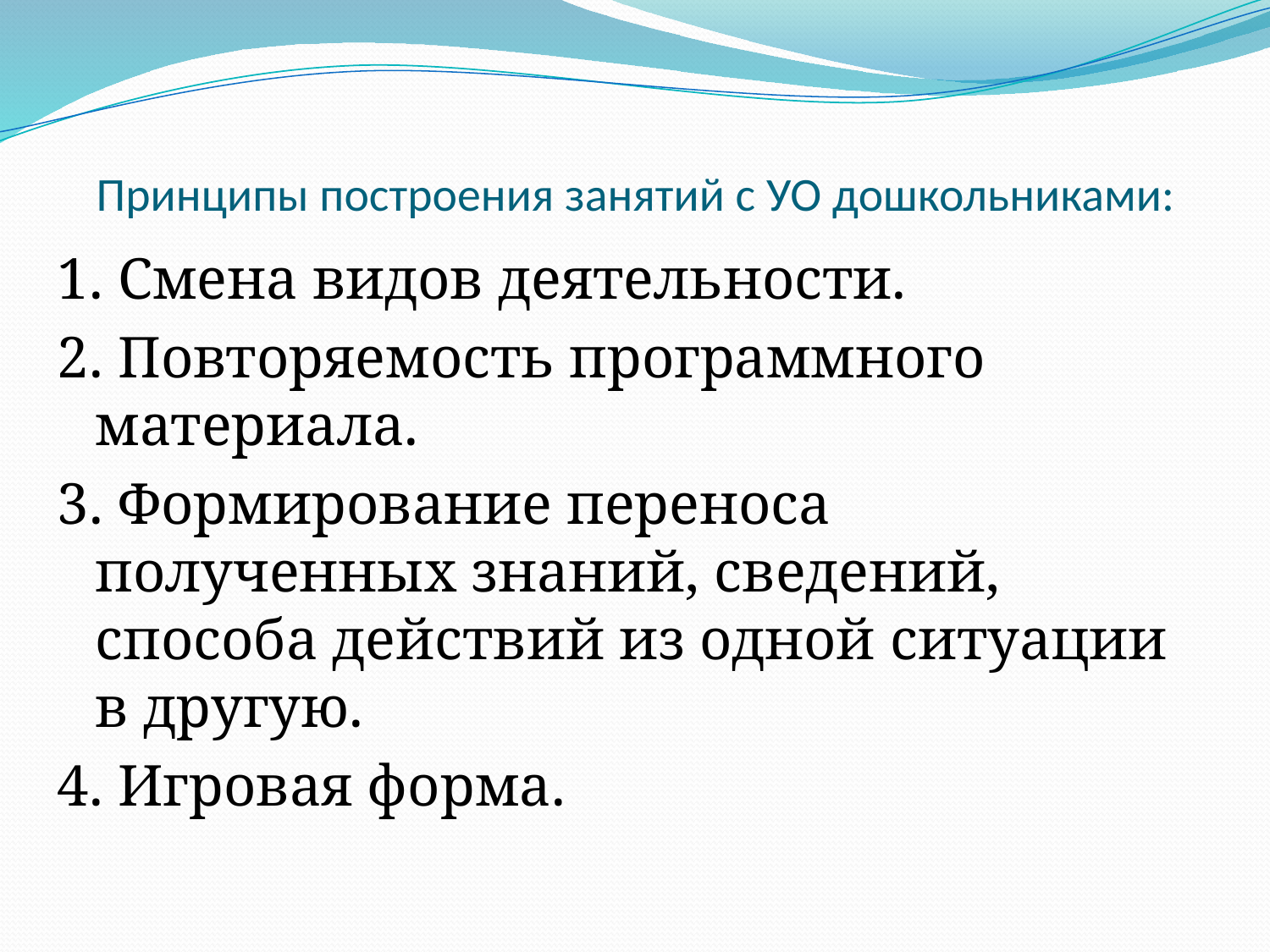

# Принципы построения занятий с УО дошкольниками:
1. Смена видов деятельности.
2. Повторяемость программного материала.
3. Формирование переноса полученных знаний, сведений, способа действий из одной ситуации в другую.
4. Игровая форма.